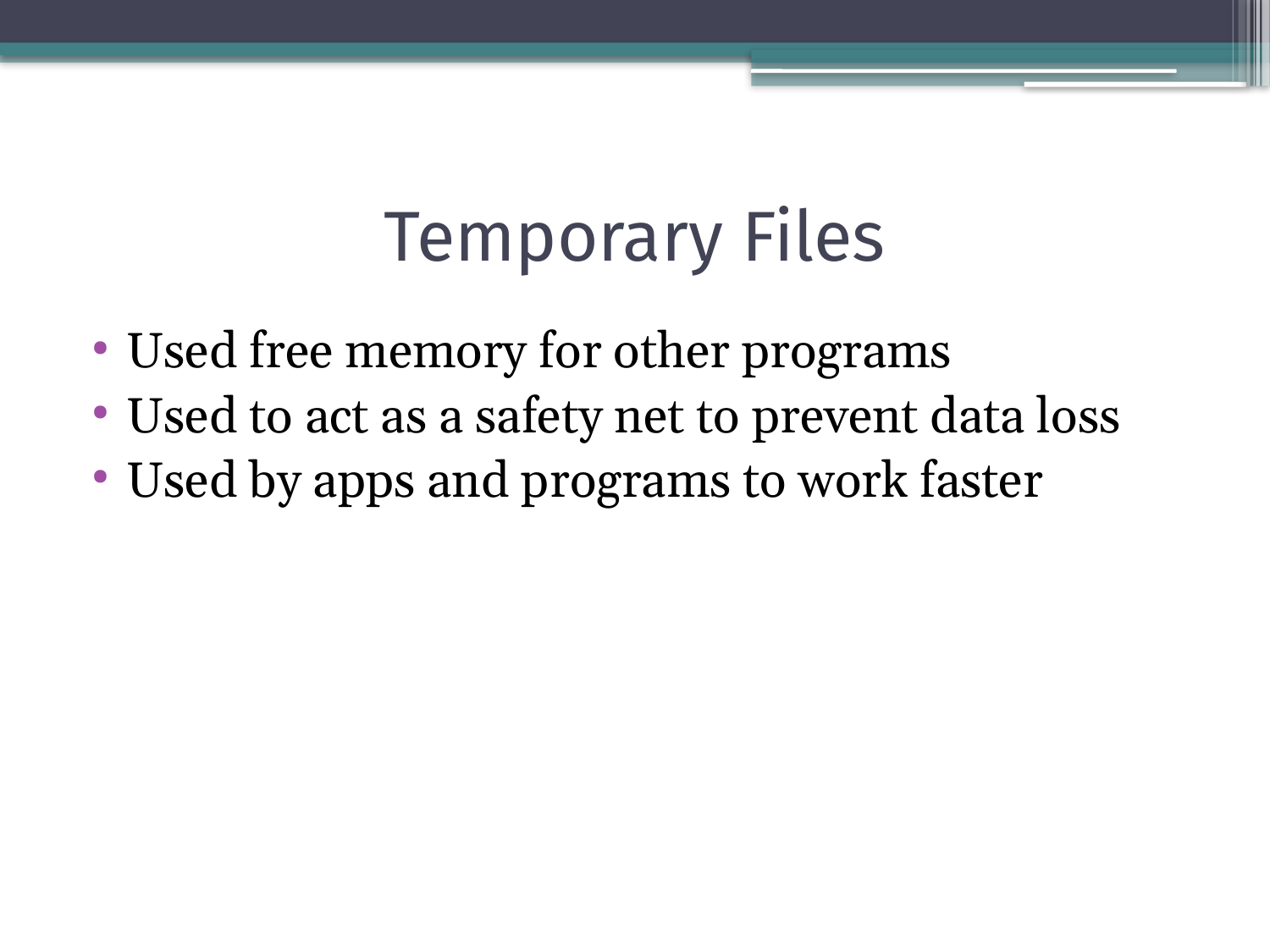

# Temporary Files
Used free memory for other programs
Used to act as a safety net to prevent data loss
Used by apps and programs to work faster